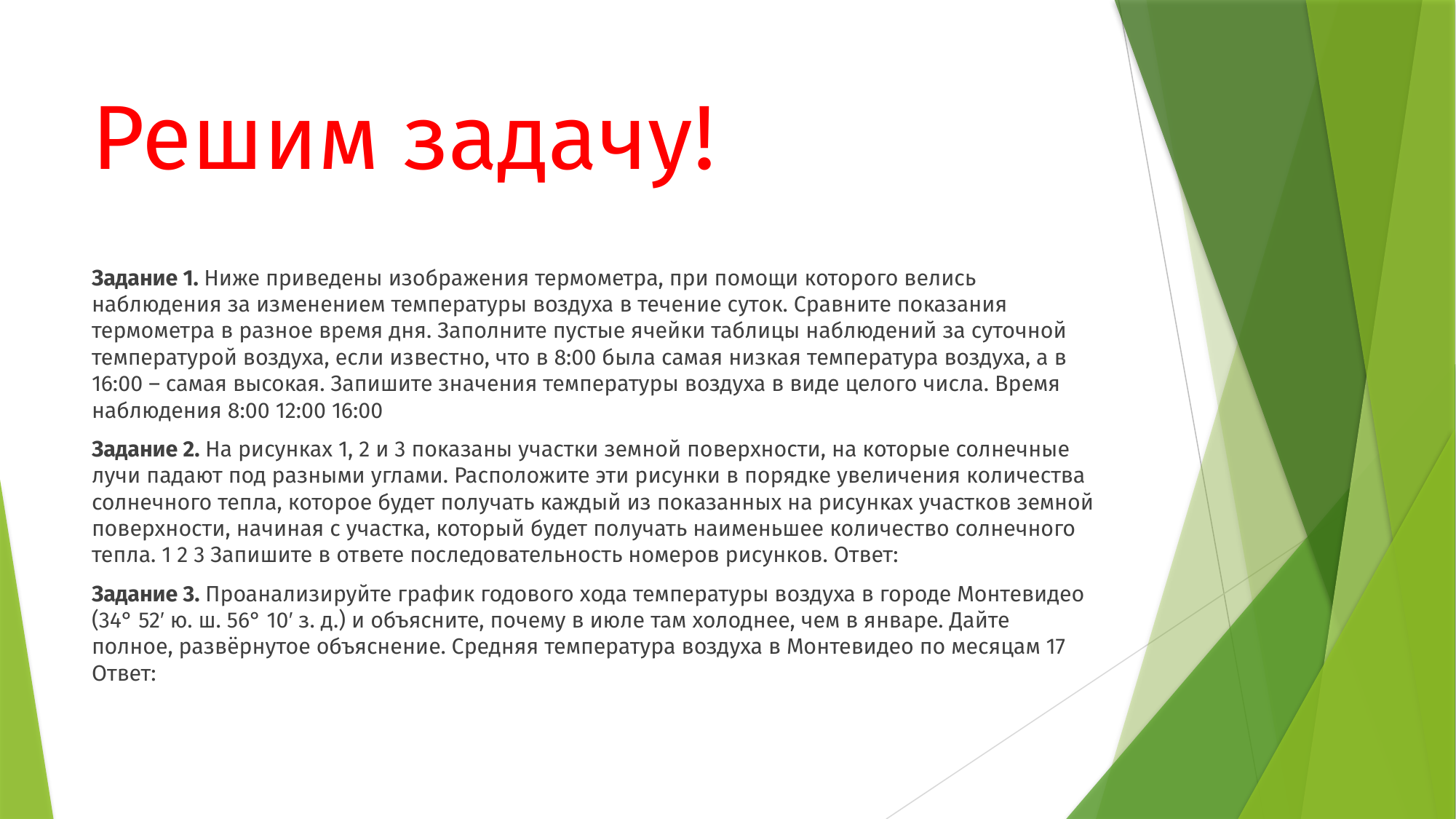

# Решим задачу!
Задание 1. Ниже приведены изображения термометра, при помощи которого велись наблюдения за изменением температуры воздуха в течение суток. Сравните показания термометра в разное время дня. Заполните пустые ячейки таблицы наблюдений за суточной температурой воздуха, если известно, что в 8:00 была самая низкая температура воздуха, а в 16:00 – самая высокая. Запишите значения температуры воздуха в виде целого числа. Время наблюдения 8:00 12:00 16:00
Задание 2. На рисунках 1, 2 и 3 показаны участки земной поверхности, на которые солнечные лучи падают под разными углами. Расположите эти рисунки в порядке увеличения количества солнечного тепла, которое будет получать каждый из показанных на рисунках участков земной поверхности, начиная с участка, который будет получать наименьшее количество солнечного тепла. 1 2 3 Запишите в ответе последовательность номеров рисунков. Ответ:
Задание 3. Проанализируйте график годового хода температуры воздуха в городе Монтевидео (34° 52′ ю. ш. 56° 10′ з. д.) и объясните, почему в июле там холоднее, чем в январе. Дайте полное, развёрнутое объяснение. Средняя температура воздуха в Монтевидео по месяцам 17 Ответ: